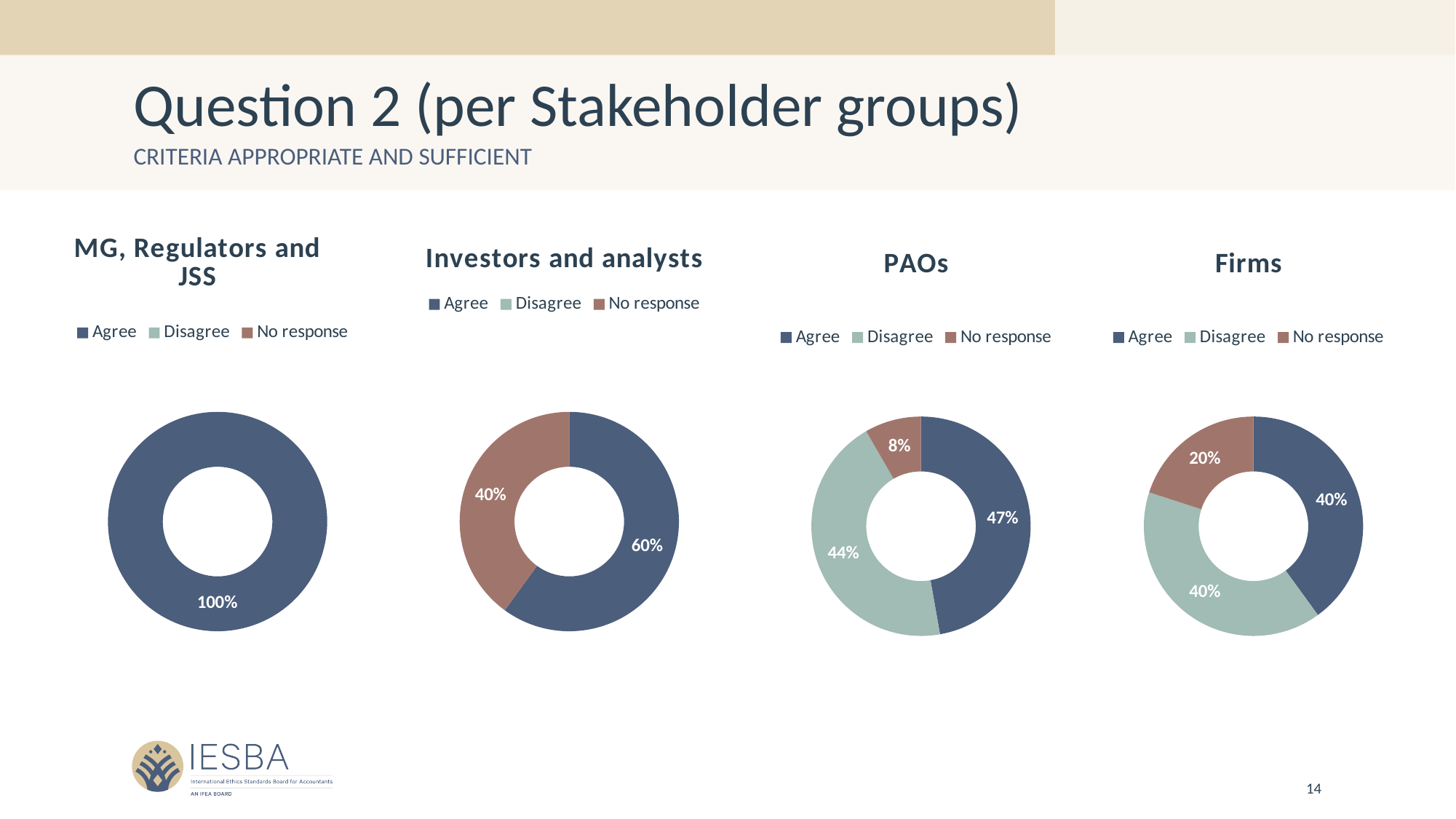

# Question 2 (per Stakeholder groups)
Criteria appropriate and sufficient

### Chart: MG, Regulators and JSS

| Category | Sales |
|---|---|
| Agree | 8.0 |
| Disagree | 0.0 |
| No response | 0.0 |

### Chart: Investors and analysts

| Category | Sales |
|---|---|
| Agree | 3.0 |
| Disagree | 0.0 |
| No response | 2.0 |

### Chart: PAOs

| Category | Sales |
|---|---|
| Agree | 17.0 |
| Disagree | 16.0 |
| No response | 3.0 |

### Chart: Firms

| Category | Sales |
|---|---|
| Agree | 4.0 |
| Disagree | 4.0 |
| No response | 2.0 |
14